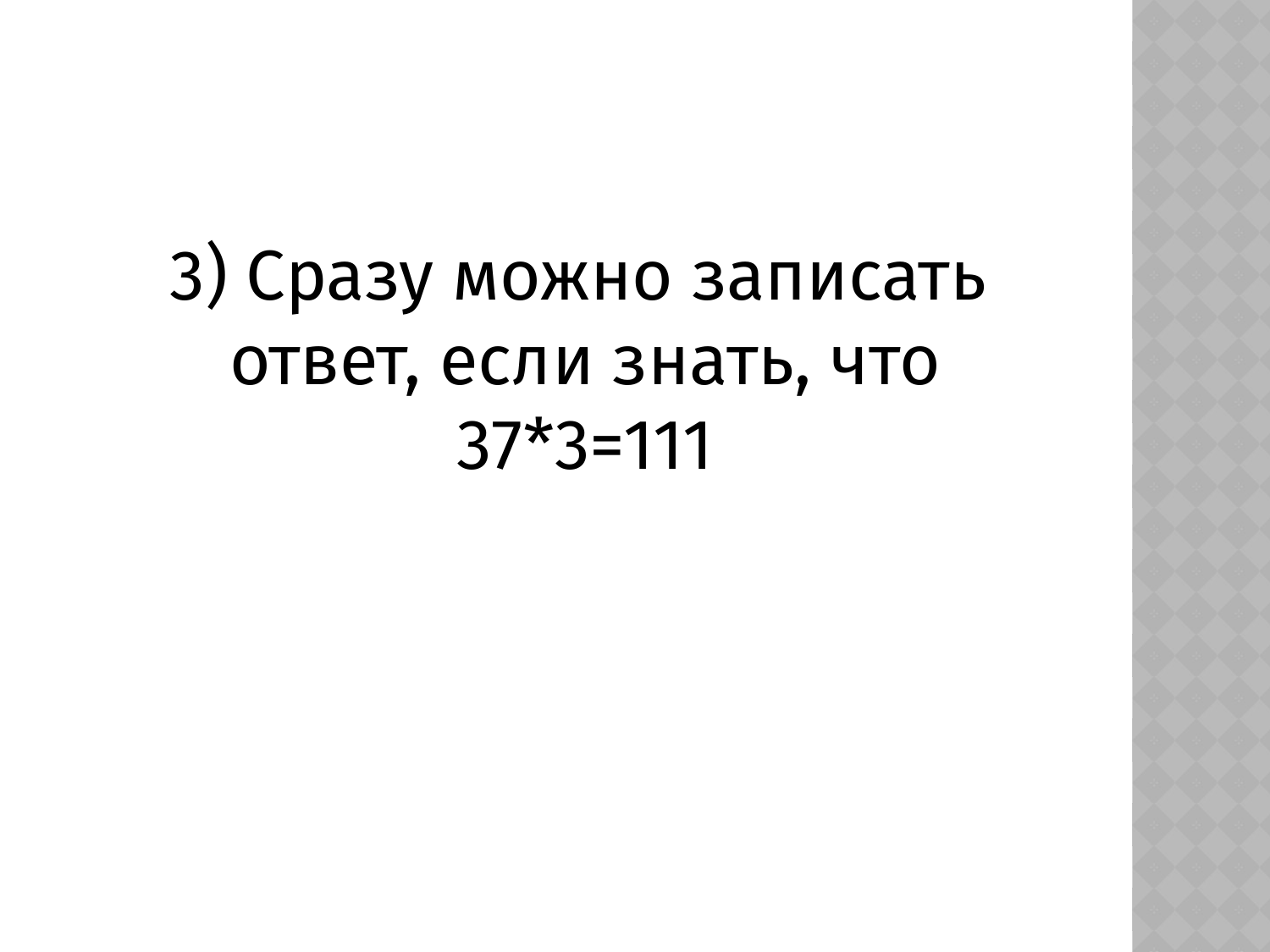

#
  3) Сразу можно записать ответ, если знать, что 37*3=111